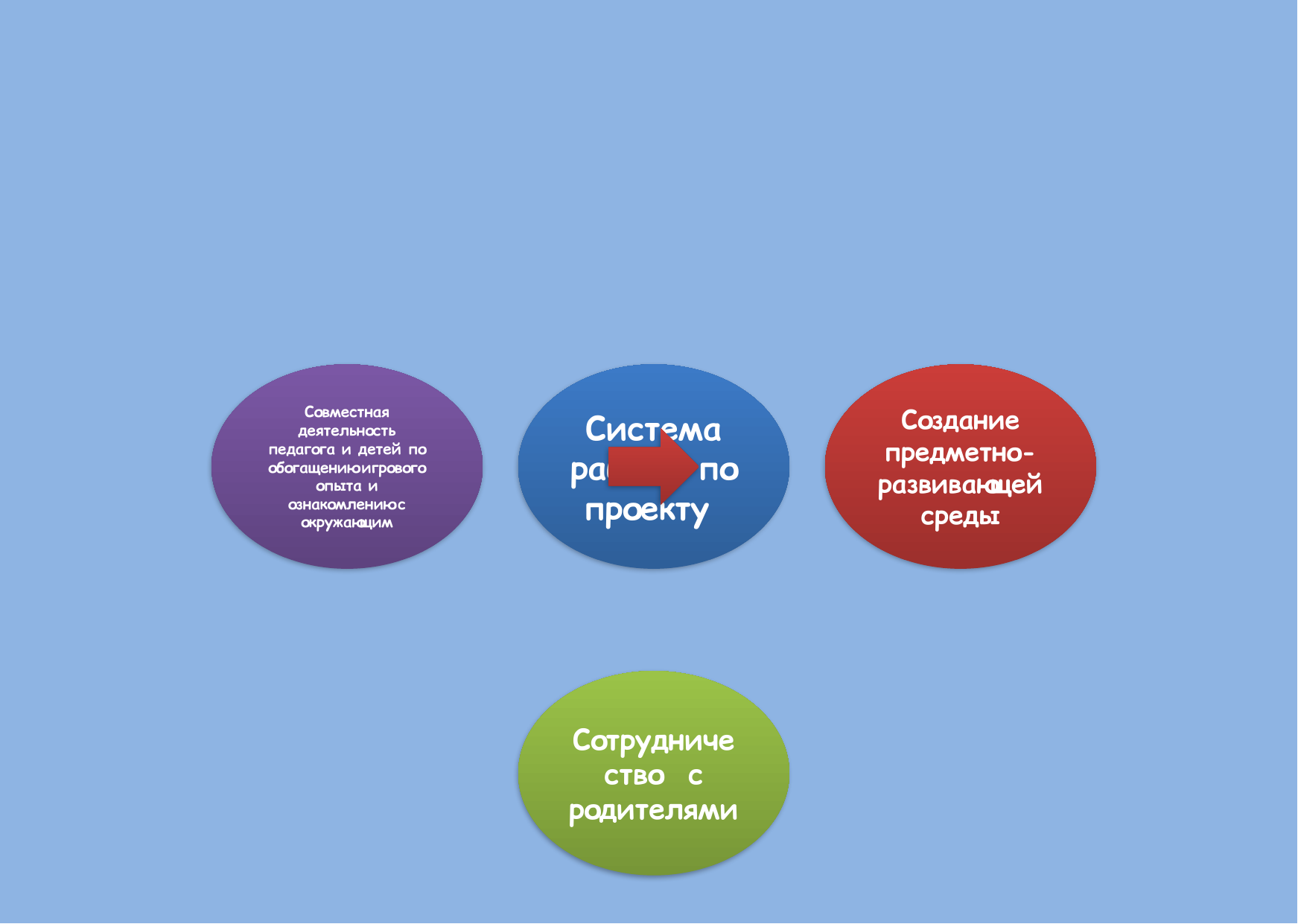

Система работы по проекту
Создание предметно-развивающей среды
Сотрудничество  с родителями
Совместная деятельность педагога и детей по обогащению игрового опыта и ознакомлению с окружающим